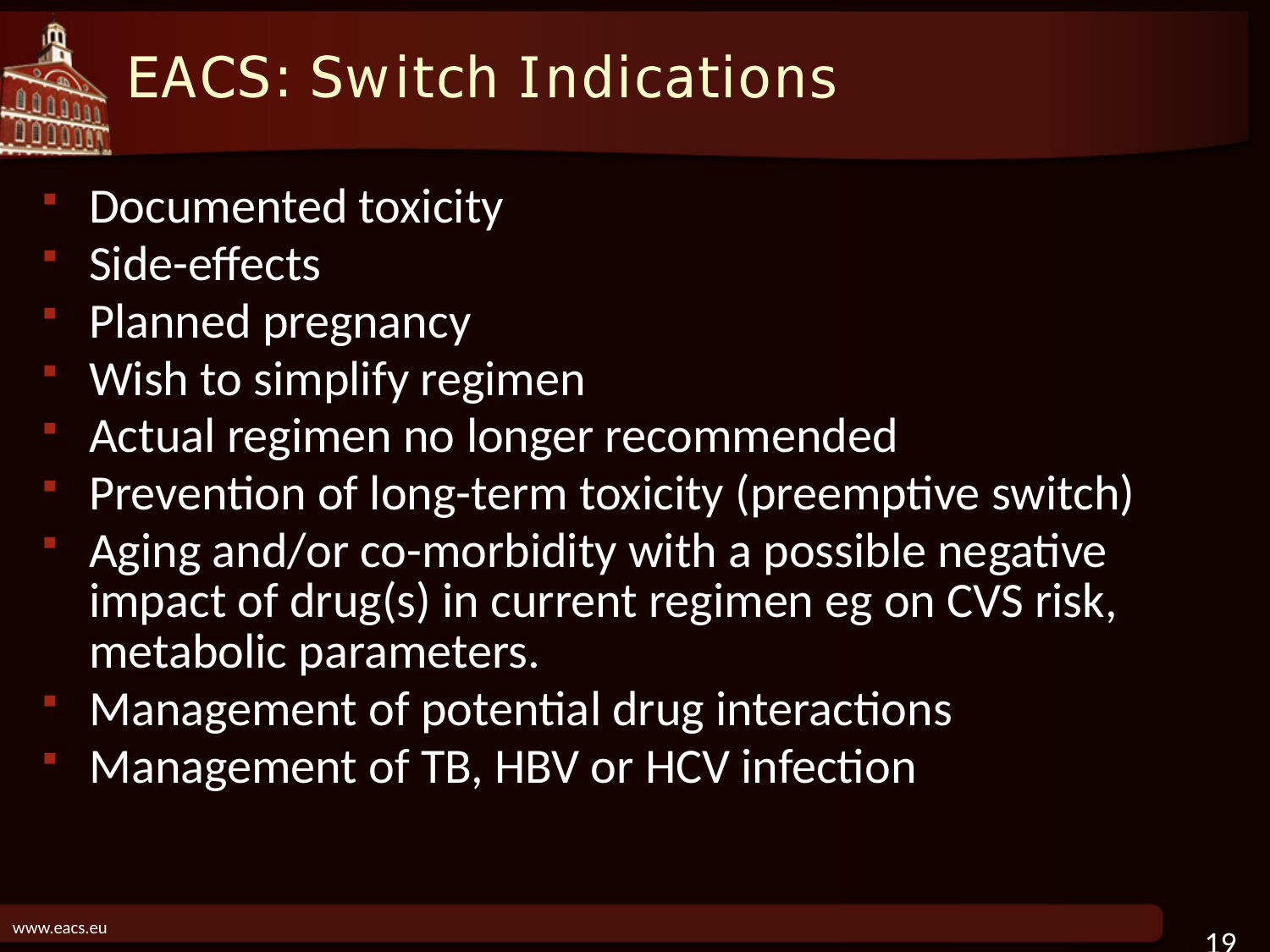

# EACS: Switch Indications
Documented toxicity
Side-effects
Planned pregnancy
Wish to simplify regimen
Actual regimen no longer recommended
Prevention of long-term toxicity (preemptive switch)
Aging and/or co-morbidity with a possible negative impact of drug(s) in current regimen eg on CVS risk, metabolic parameters.
Management of potential drug interactions
Management of TB, HBV or HCV infection
www.eacs.eu
19